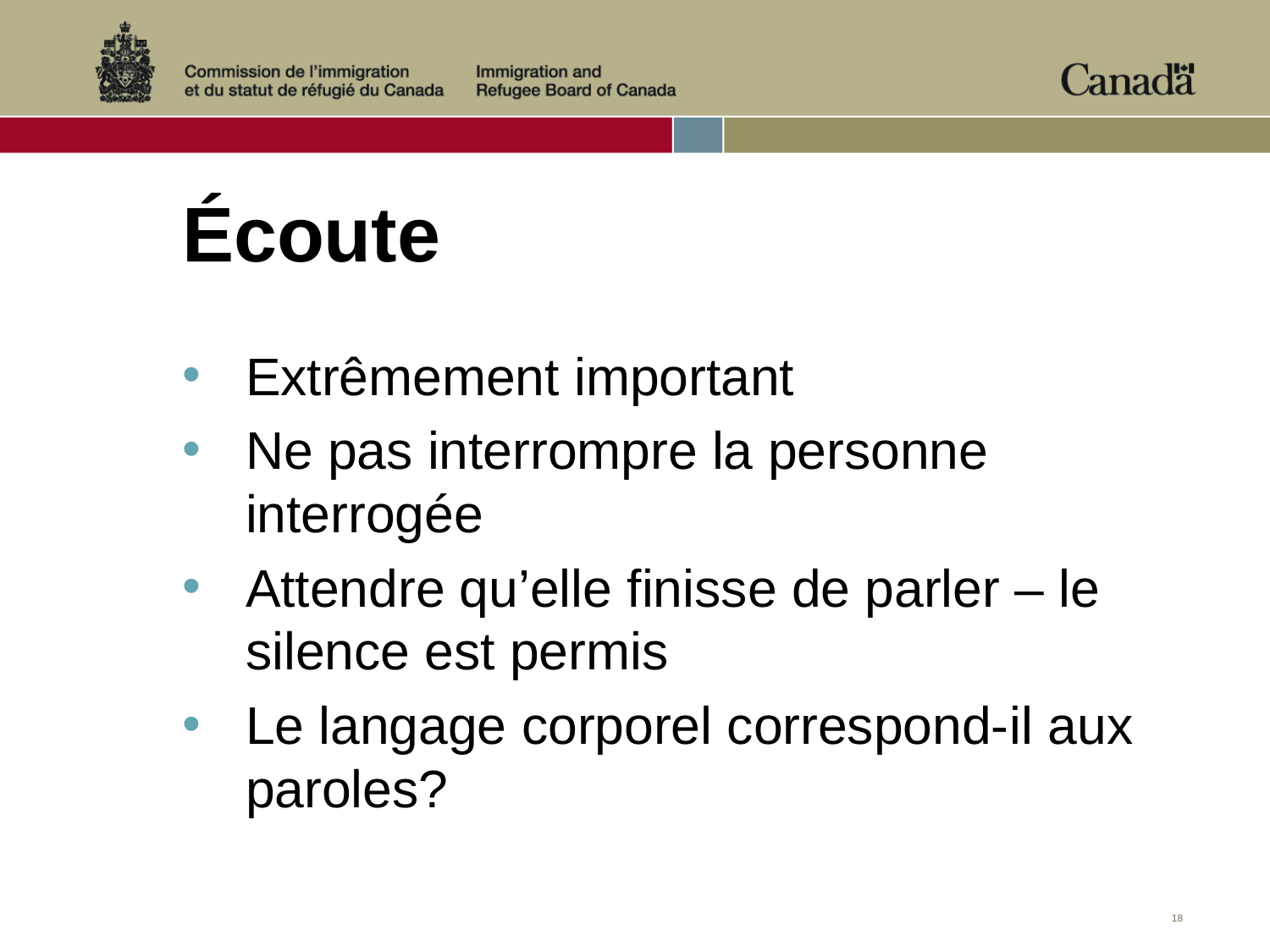

# Écoute
Extrêmement important
Ne pas interrompre la personne interrogée
Attendre qu’elle finisse de parler – le silence est permis
Le langage corporel correspond-­il aux paroles?
18